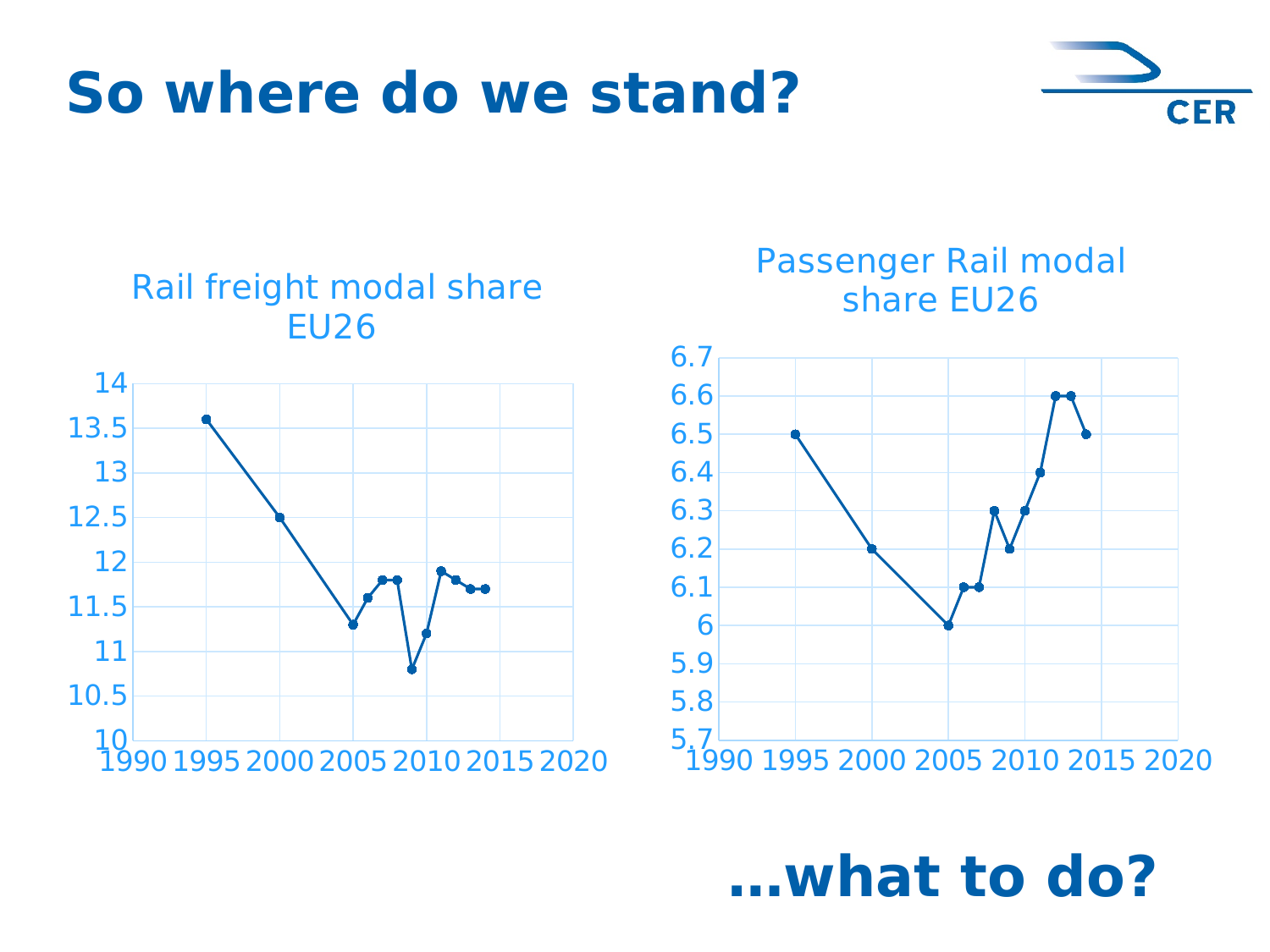

# So where do we stand?

### Chart: Passenger Rail modal share EU26

| Category |  |
|---|---|

### Chart: Rail freight modal share EU26

| Category |  |
|---|---|
…what to do?